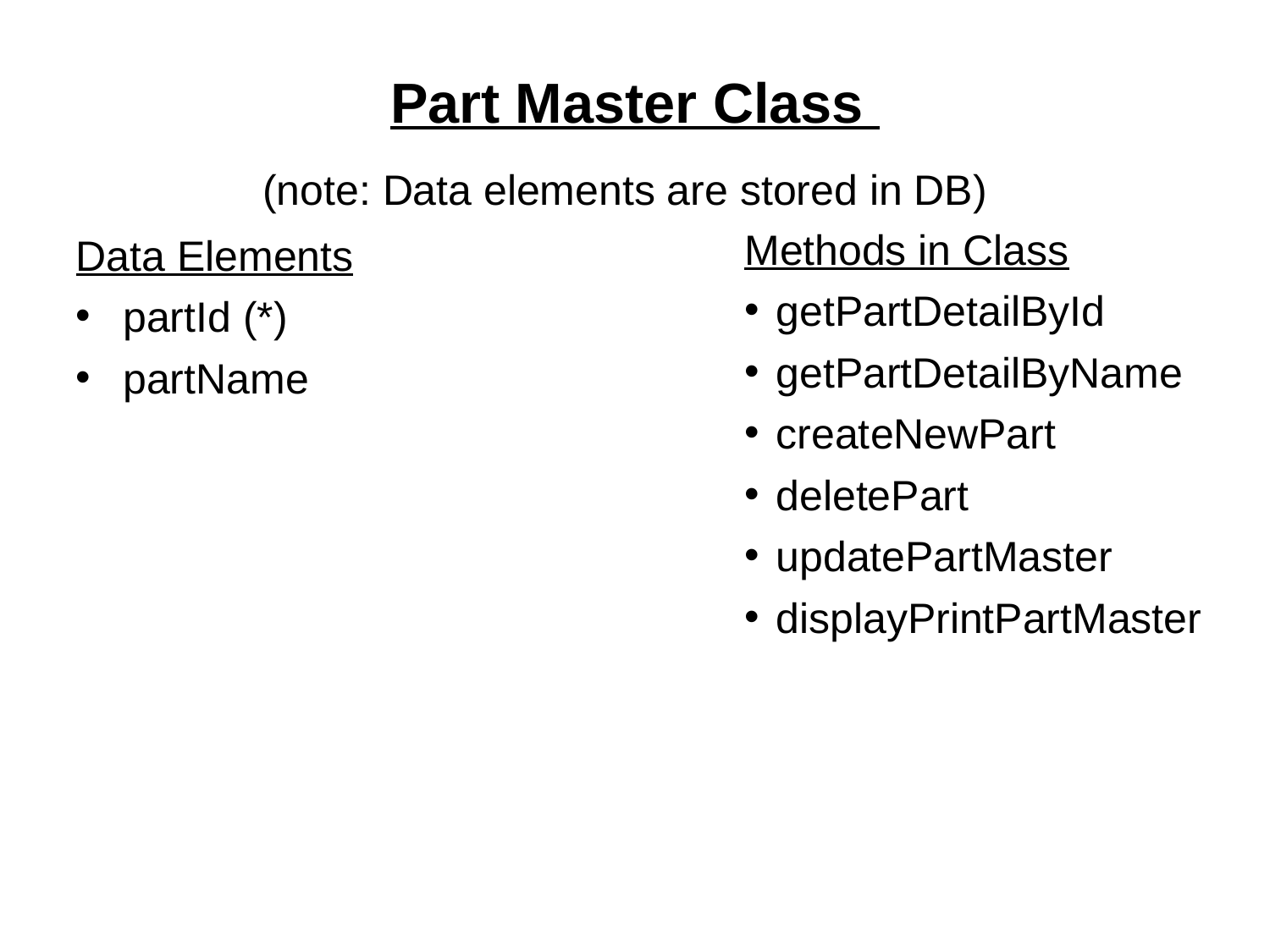

Part Master Class
(note: Data elements are stored in DB)
Methods in Class
getPartDetailById
getPartDetailByName
createNewPart
deletePart
updatePartMaster
displayPrintPartMaster
Data Elements
partId (*)
partName